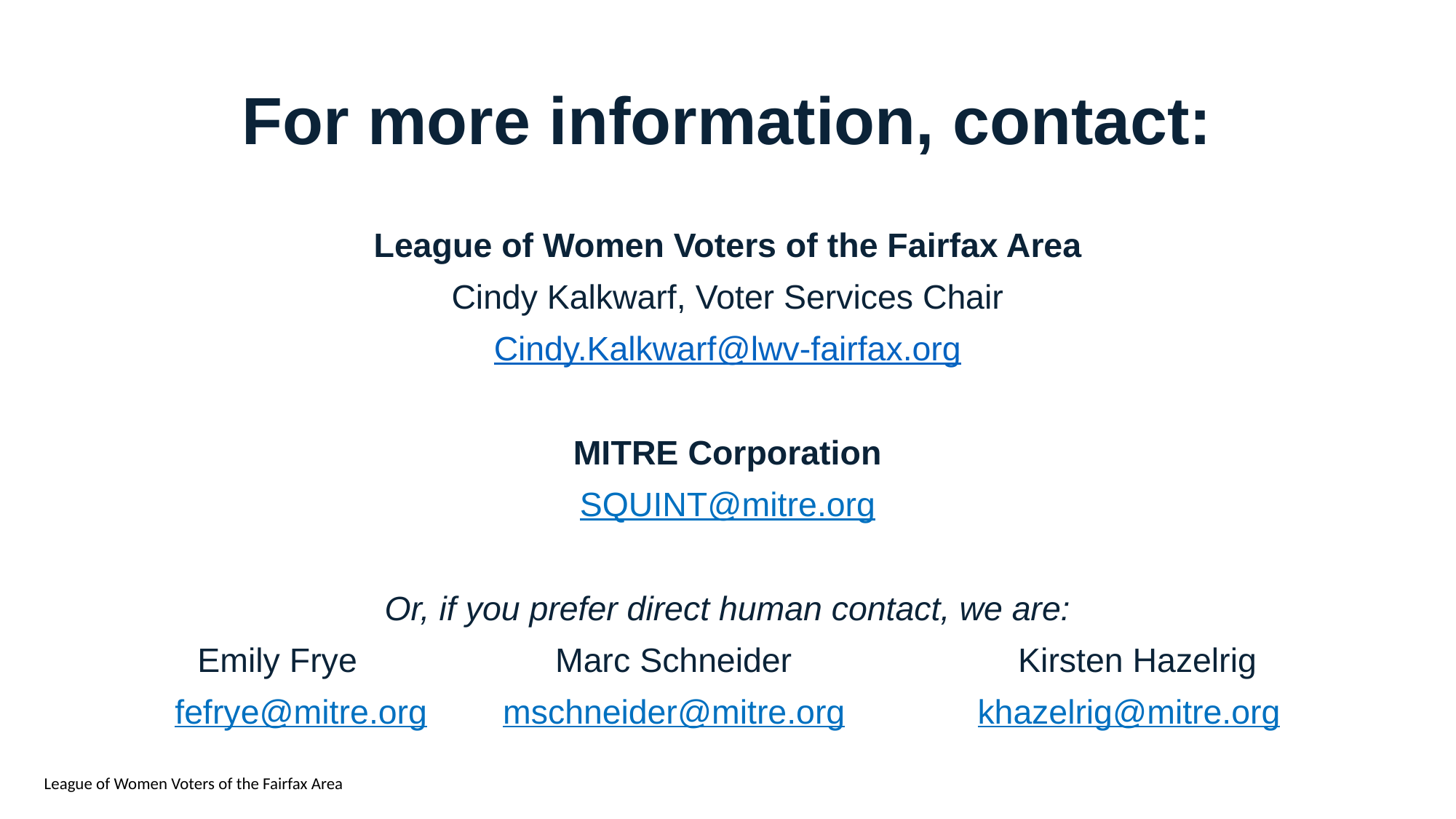

# For more information, contact:
League of Women Voters of the Fairfax Area
Cindy Kalkwarf, Voter Services Chair
Cindy.Kalkwarf@lwv-fairfax.org

MITRE Corporation
SQUINT@mitre.org

Or, if you prefer direct human contact, we are:
Emily Frye                     Marc Schneider                        Kirsten Hazelrig
fefrye@mitre.org        mschneider@mitre.org              khazelrig@mitre.org

League of Women Voters of the Fairfax Area